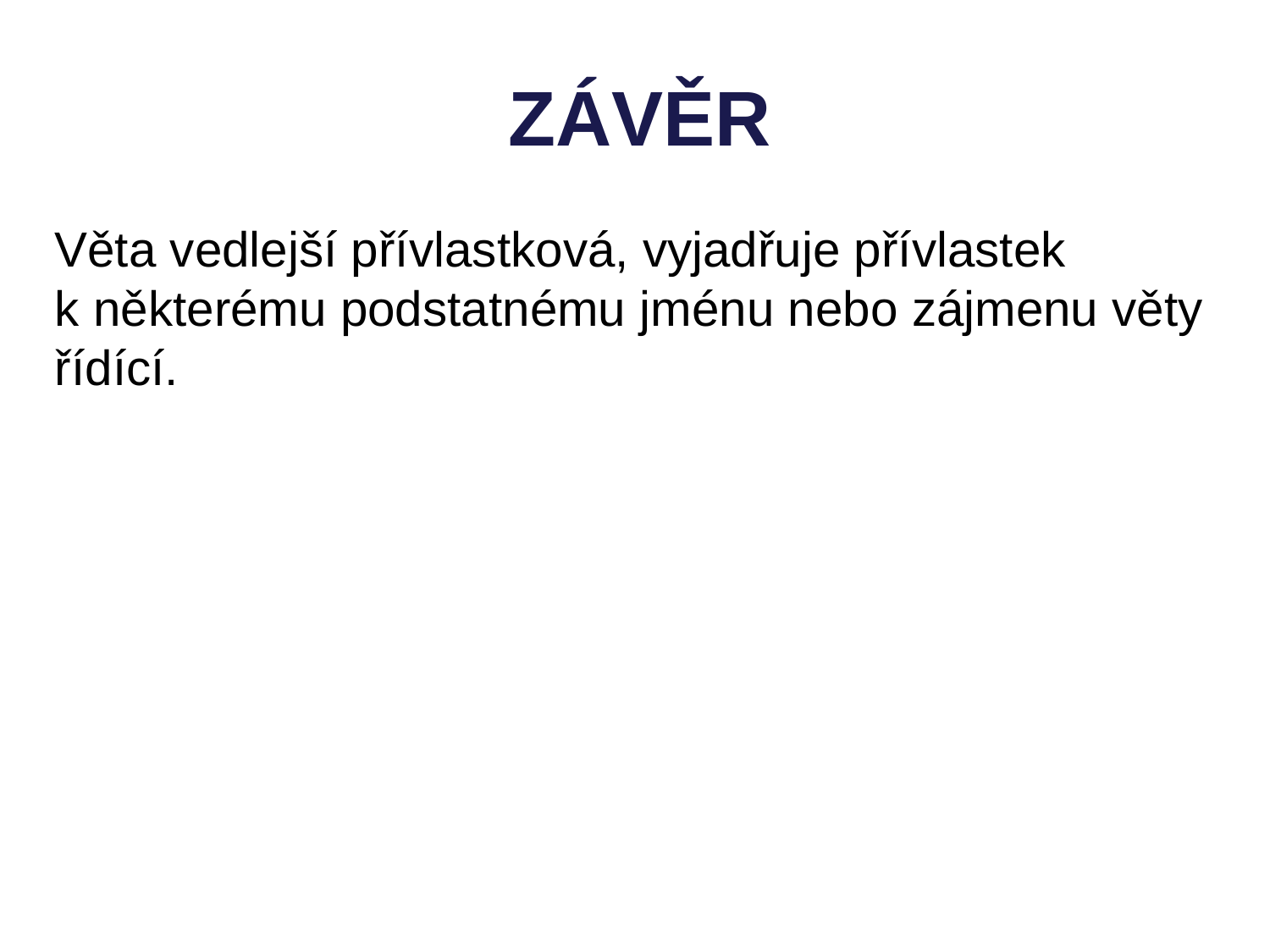

ZÁVĚR
Věta vedlejší přívlastková, vyjadřuje přívlastek
k některému podstatnému jménu nebo zájmenu věty řídící.